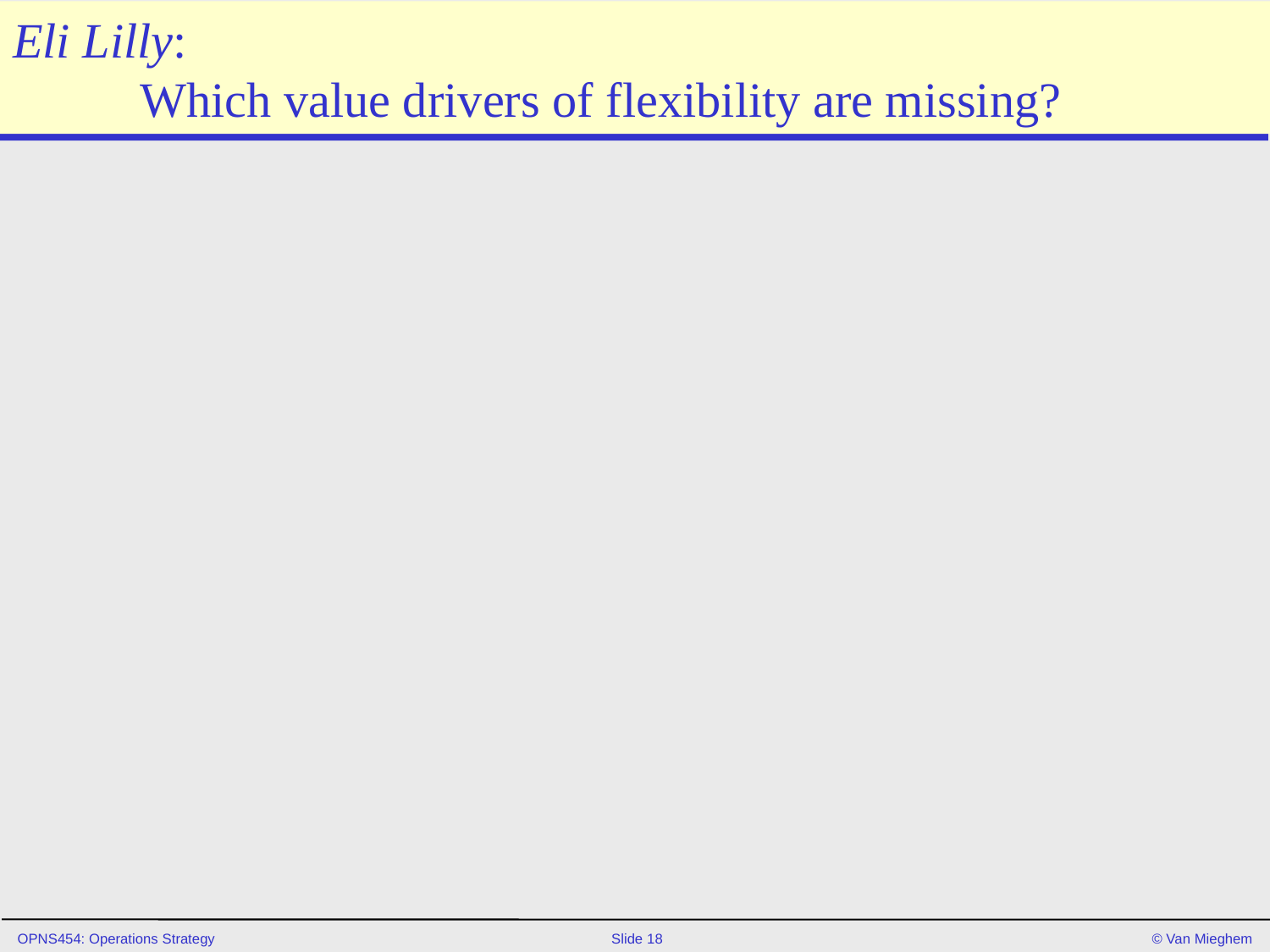

# Eli Lilly: Which value drivers of flexibility are missing?